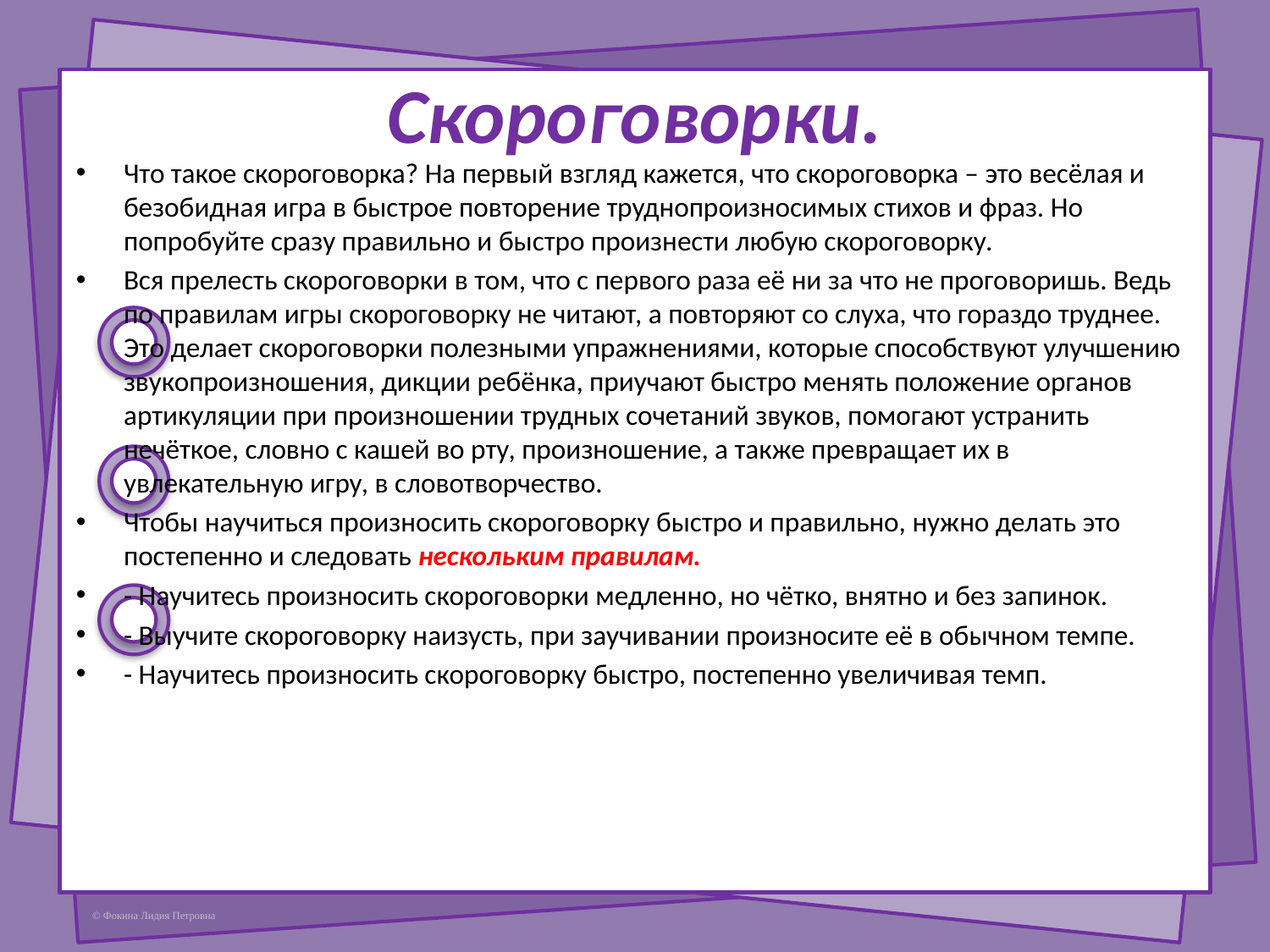

# Скороговорки.
Что такое скороговорка? На первый взгляд кажется, что скороговорка – это весёлая и безобидная игра в быстрое повторение труднопроизносимых стихов и фраз. Но попробуйте сразу правильно и быстро произнести любую скороговорку.
Вся прелесть скороговорки в том, что с первого раза её ни за что не проговоришь. Ведь по правилам игры скороговорку не читают, а повторяют со слуха, что гораздо труднее. Это делает скороговорки полезными упражнениями, которые способствуют улучшению звукопроизношения, дикции ребёнка, приучают быстро менять положение органов артикуляции при произношении трудных сочетаний звуков, помогают устранить нечёткое, словно с кашей во рту, произношение, а также превращает их в увлекательную игру, в словотворчество.
Чтобы научиться произносить скороговорку быстро и правильно, нужно делать это постепенно и следовать нескольким правилам.
- Научитесь произносить скороговорки медленно, но чётко, внятно и без запинок.
- Выучите скороговорку наизусть, при заучивании произносите её в обычном темпе.
- Научитесь произносить скороговорку быстро, постепенно увеличивая темп.